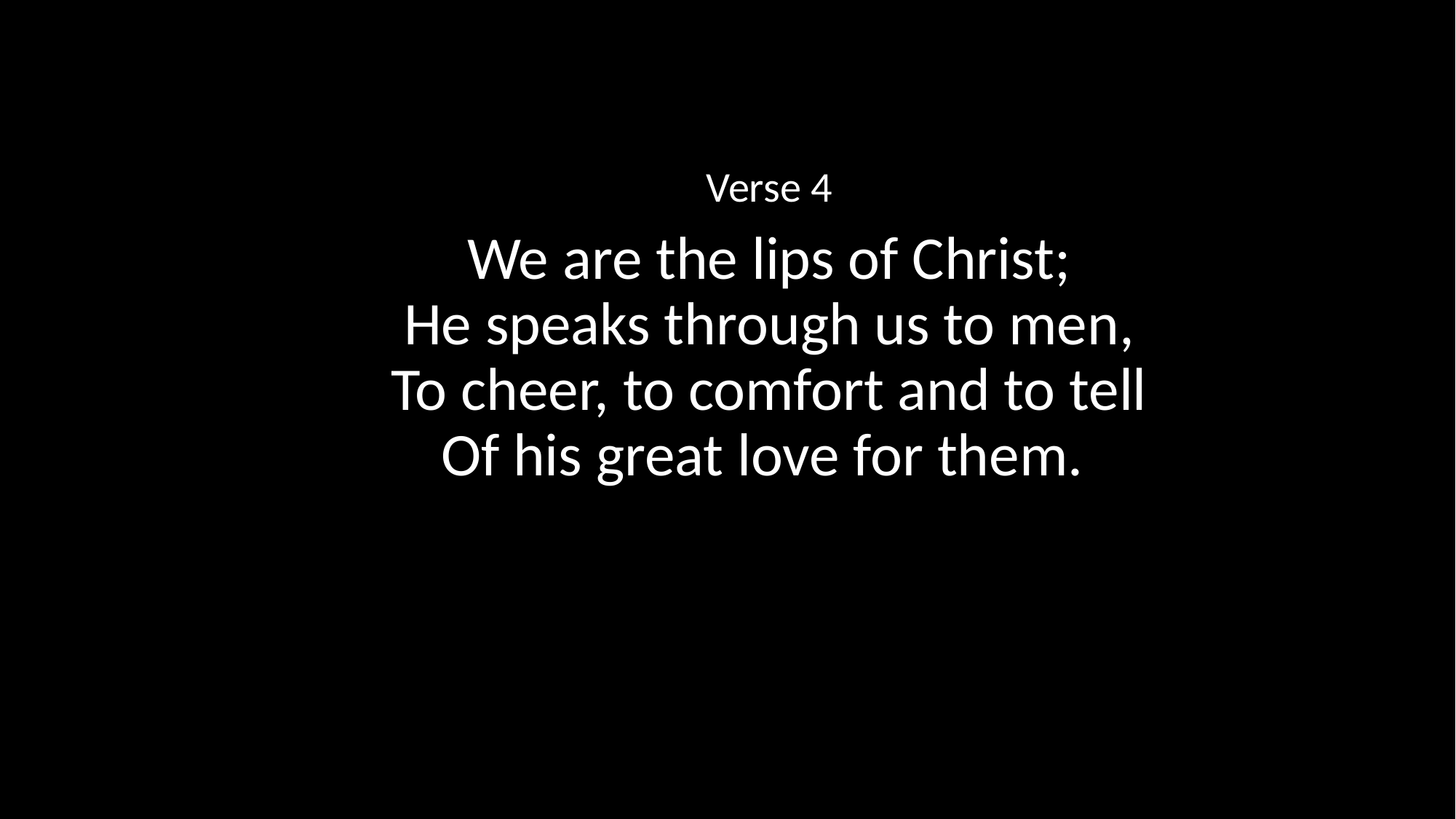

Verse 4
We are the lips of Christ;
He speaks through us to men,
To cheer, to comfort and to tell
Of his great love for them.